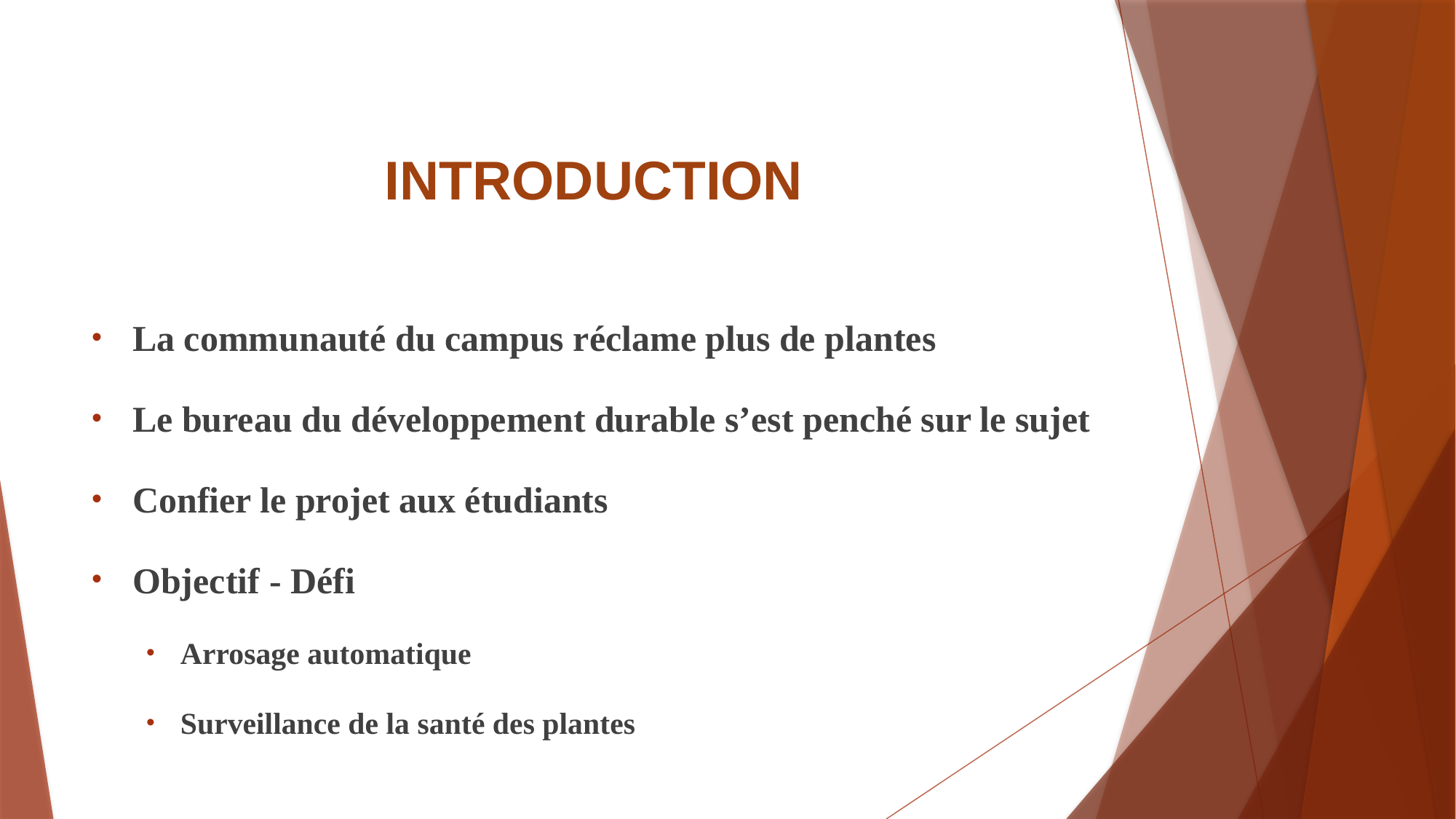

# INTRODUCTION
La communauté du campus réclame plus de plantes
Le bureau du développement durable s’est penché sur le sujet
Confier le projet aux étudiants
Objectif - Défi
Arrosage automatique
Surveillance de la santé des plantes